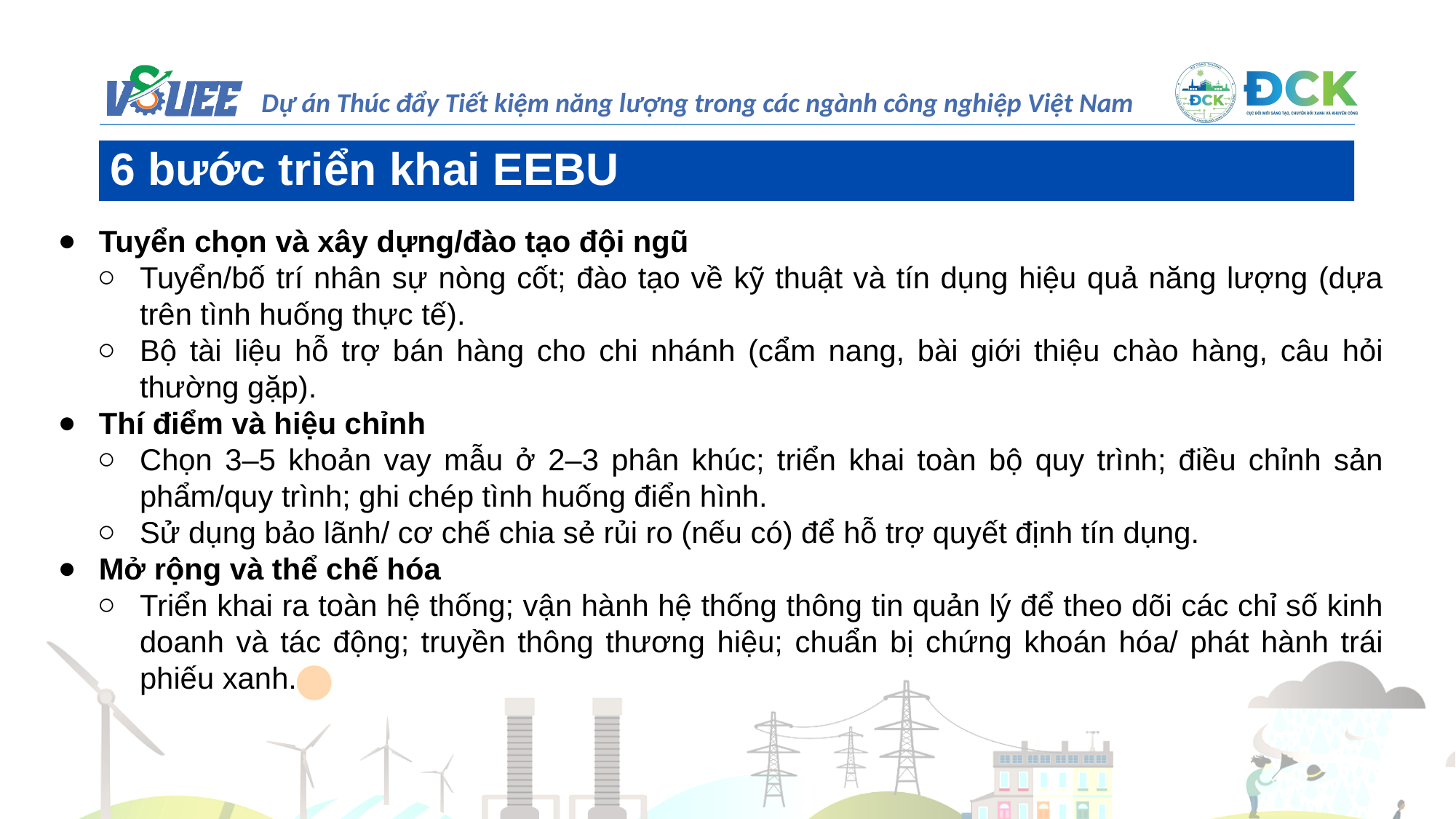

6 bước triển khai EEBU
Tuyển chọn và xây dựng/đào tạo đội ngũ
Tuyển/bố trí nhân sự nòng cốt; đào tạo về kỹ thuật và tín dụng hiệu quả năng lượng (dựa trên tình huống thực tế).
Bộ tài liệu hỗ trợ bán hàng cho chi nhánh (cẩm nang, bài giới thiệu chào hàng, câu hỏi thường gặp).
Thí điểm và hiệu chỉnh
Chọn 3–5 khoản vay mẫu ở 2–3 phân khúc; triển khai toàn bộ quy trình; điều chỉnh sản phẩm/quy trình; ghi chép tình huống điển hình.
Sử dụng bảo lãnh/ cơ chế chia sẻ rủi ro (nếu có) để hỗ trợ quyết định tín dụng.
Mở rộng và thể chế hóa
Triển khai ra toàn hệ thống; vận hành hệ thống thông tin quản lý để theo dõi các chỉ số kinh doanh và tác động; truyền thông thương hiệu; chuẩn bị chứng khoán hóa/ phát hành trái phiếu xanh.